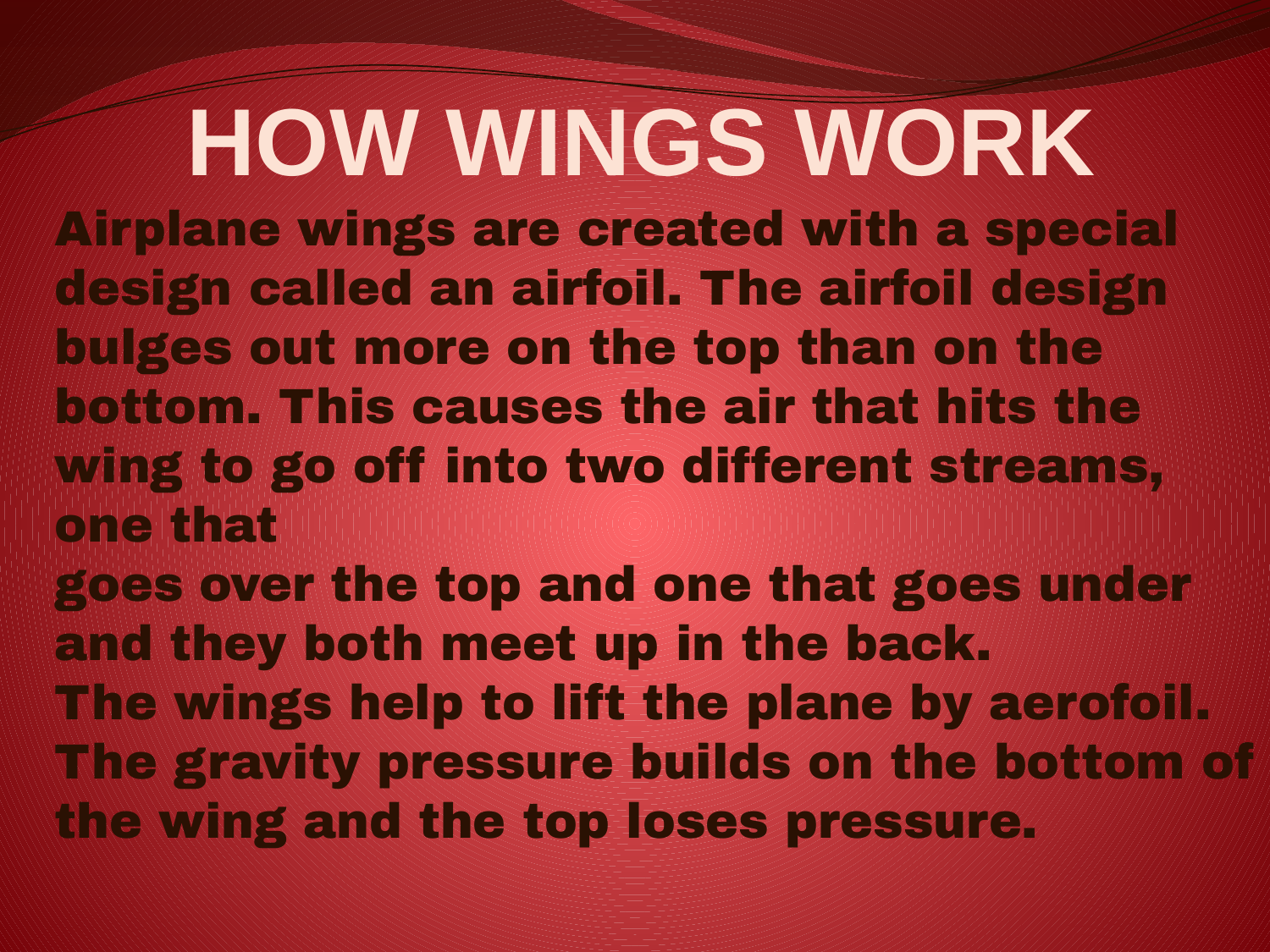

How wings work
Airplane wings are created with a special design called an airfoil. The airfoil design bulges out more on the top than on the bottom. This causes the air that hits the wing to go off into two different streams, one that
goes over the top and one that goes under and they both meet up in the back.
The wings help to lift the plane by aerofoil. The gravity pressure builds on the bottom of the wing and the top loses pressure.